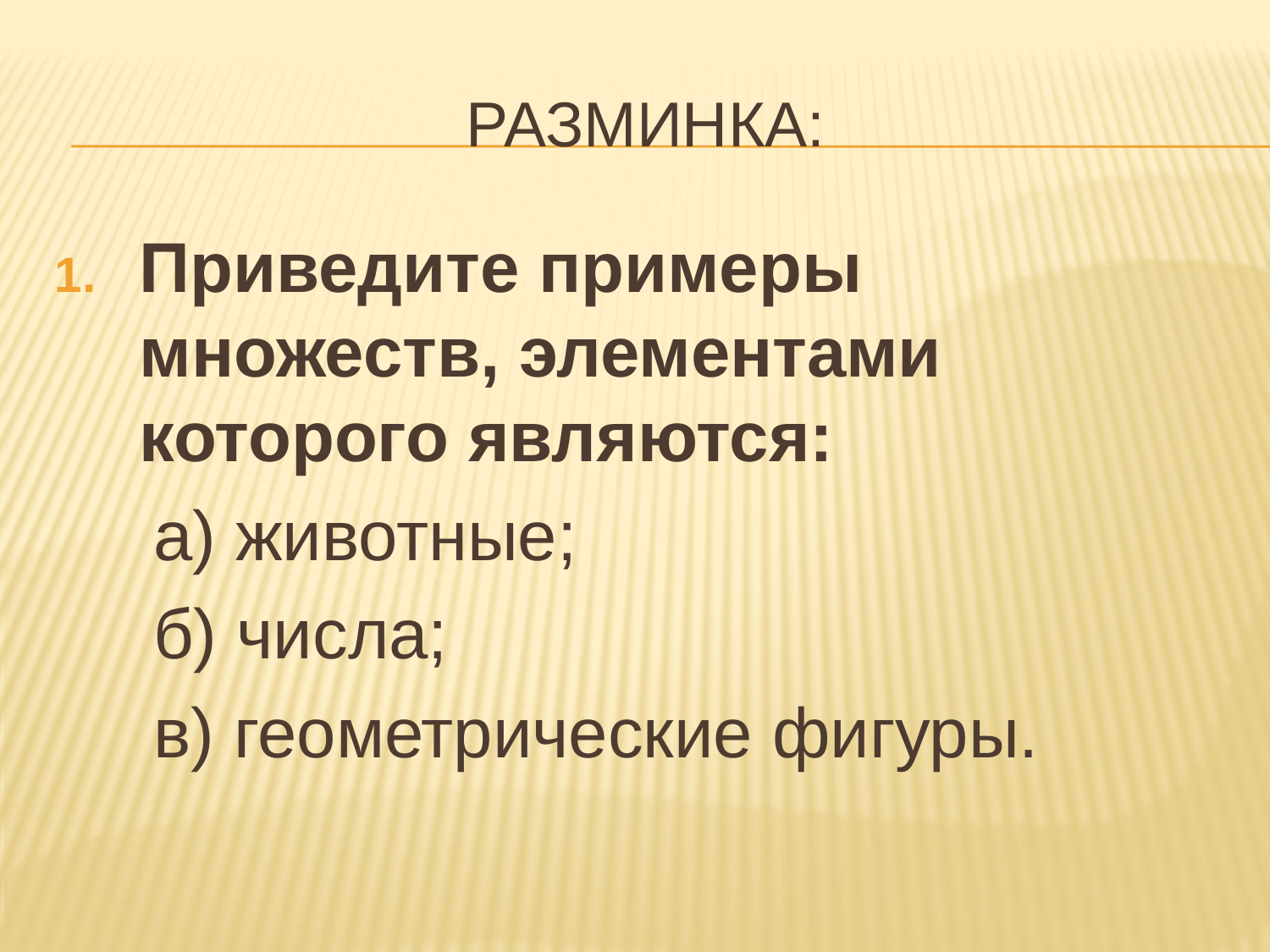

# Разминка:
Приведите примеры множеств, элементами которого являются:
     а) животные;
     б) числа;
     в) геометрические фигуры.